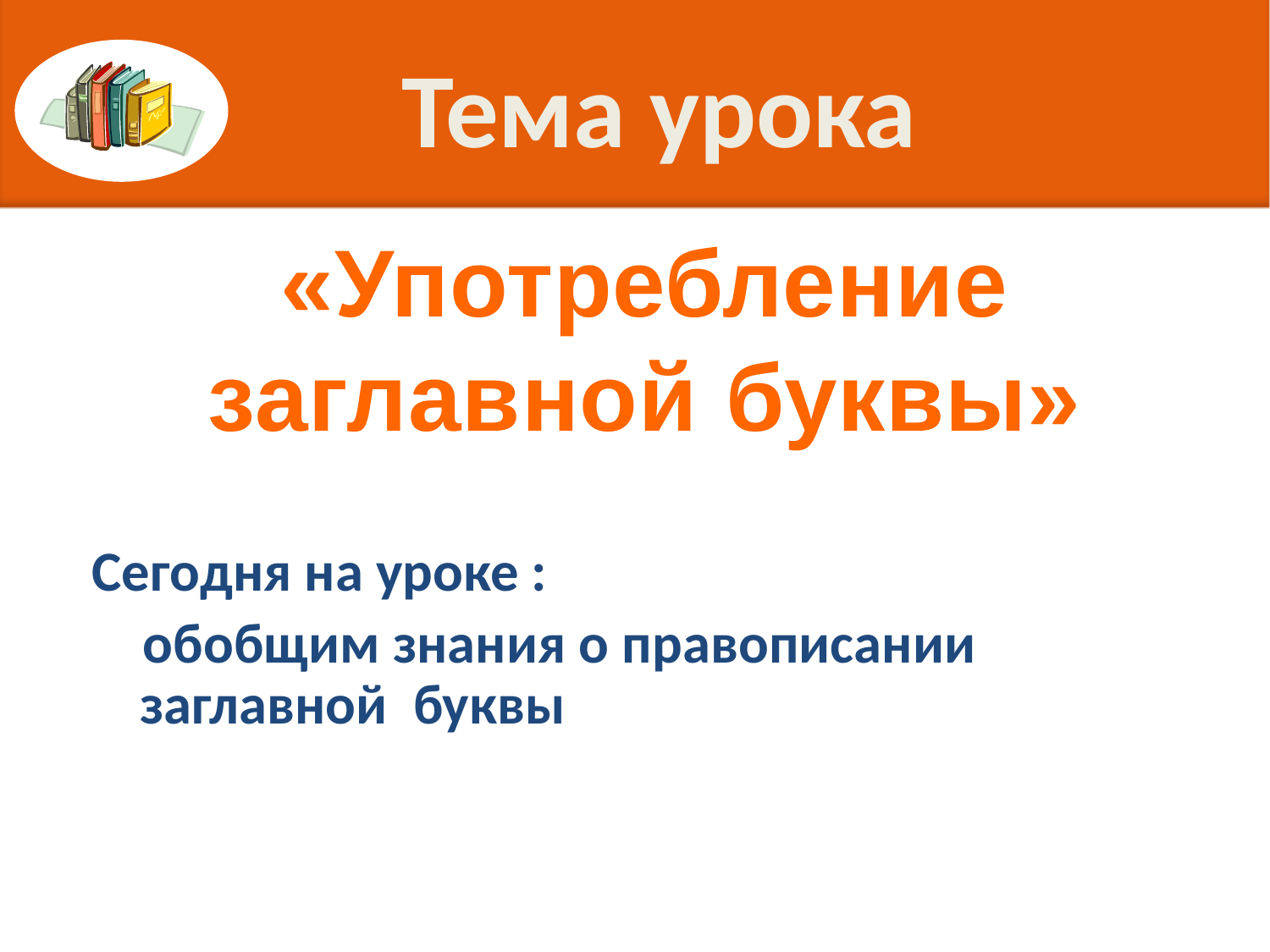

# Тема урока
«Употребление заглавной буквы»
Сегодня на уроке :
    обобщим знания о правописании заглавной  буквы